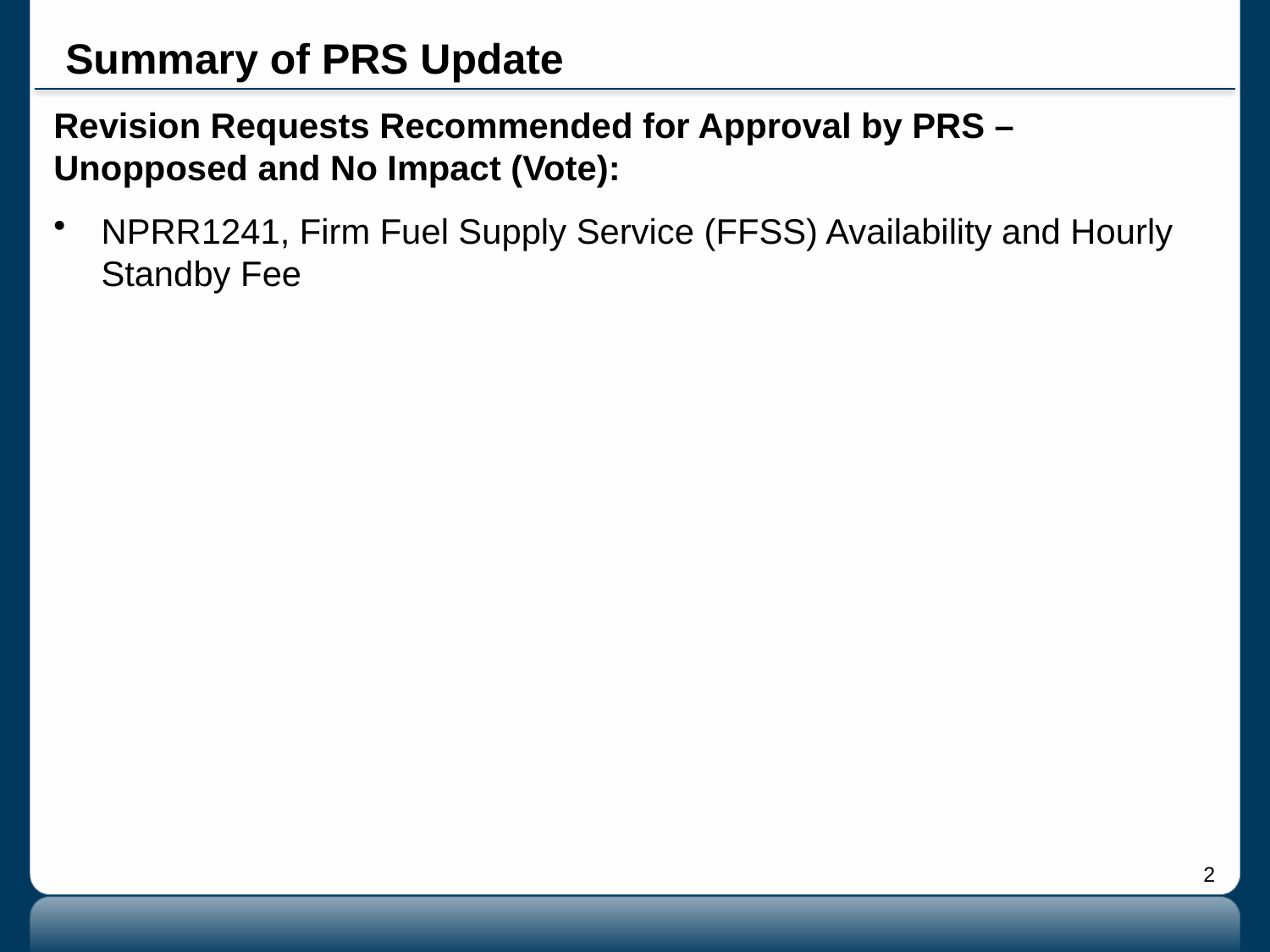

# Summary of PRS Update
Revision Requests Recommended for Approval by PRS – Unopposed and No Impact (Vote):
NPRR1241, Firm Fuel Supply Service (FFSS) Availability and Hourly Standby Fee